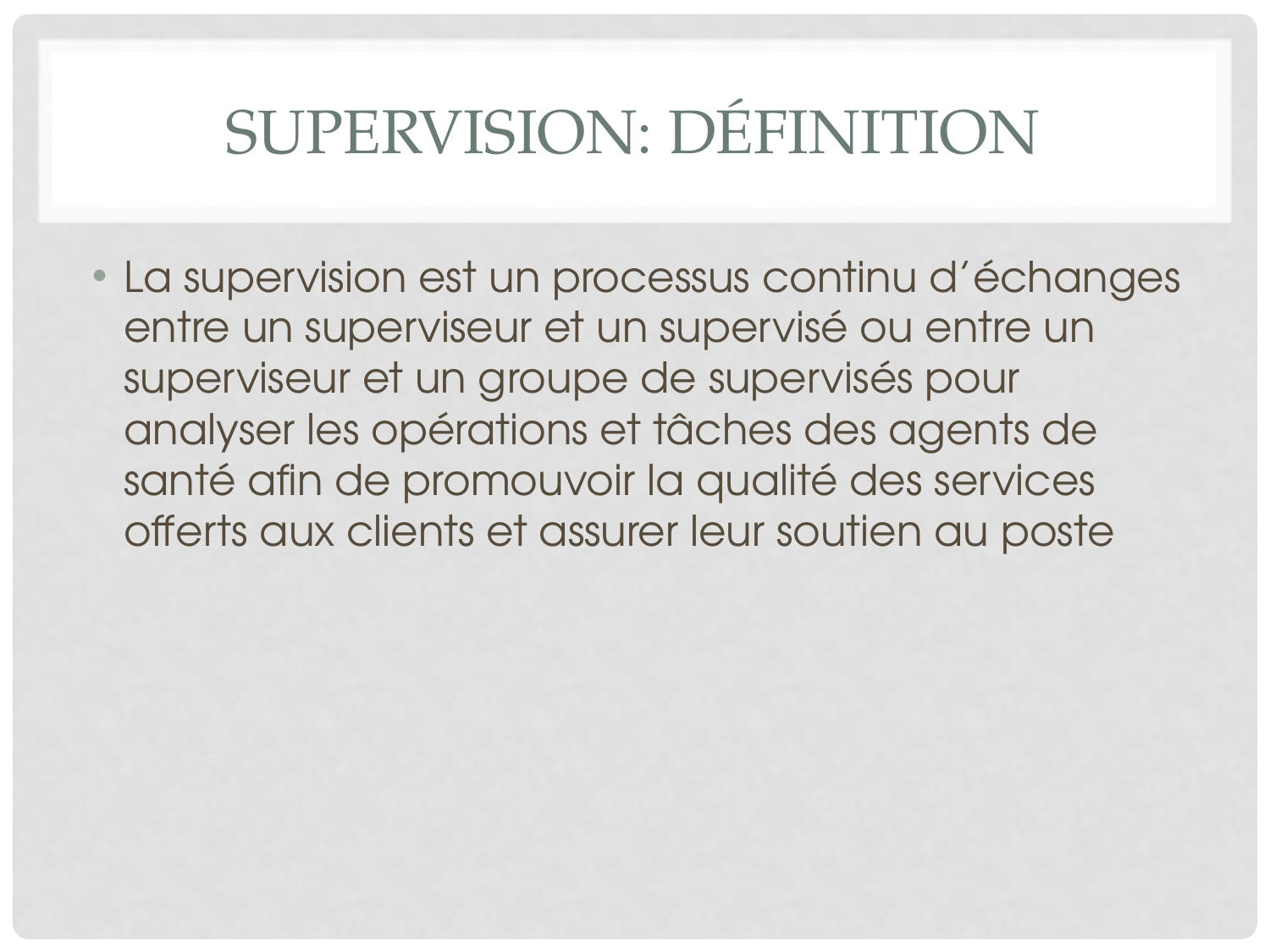

# Supervision: définition
La supervision est un processus continu d’échanges entre un superviseur et un supervisé ou entre un superviseur et un groupe de supervisés pour analyser les opérations et tâches des agents de santé afin de promouvoir la qualité des services offerts aux clients et assurer leur soutien au poste